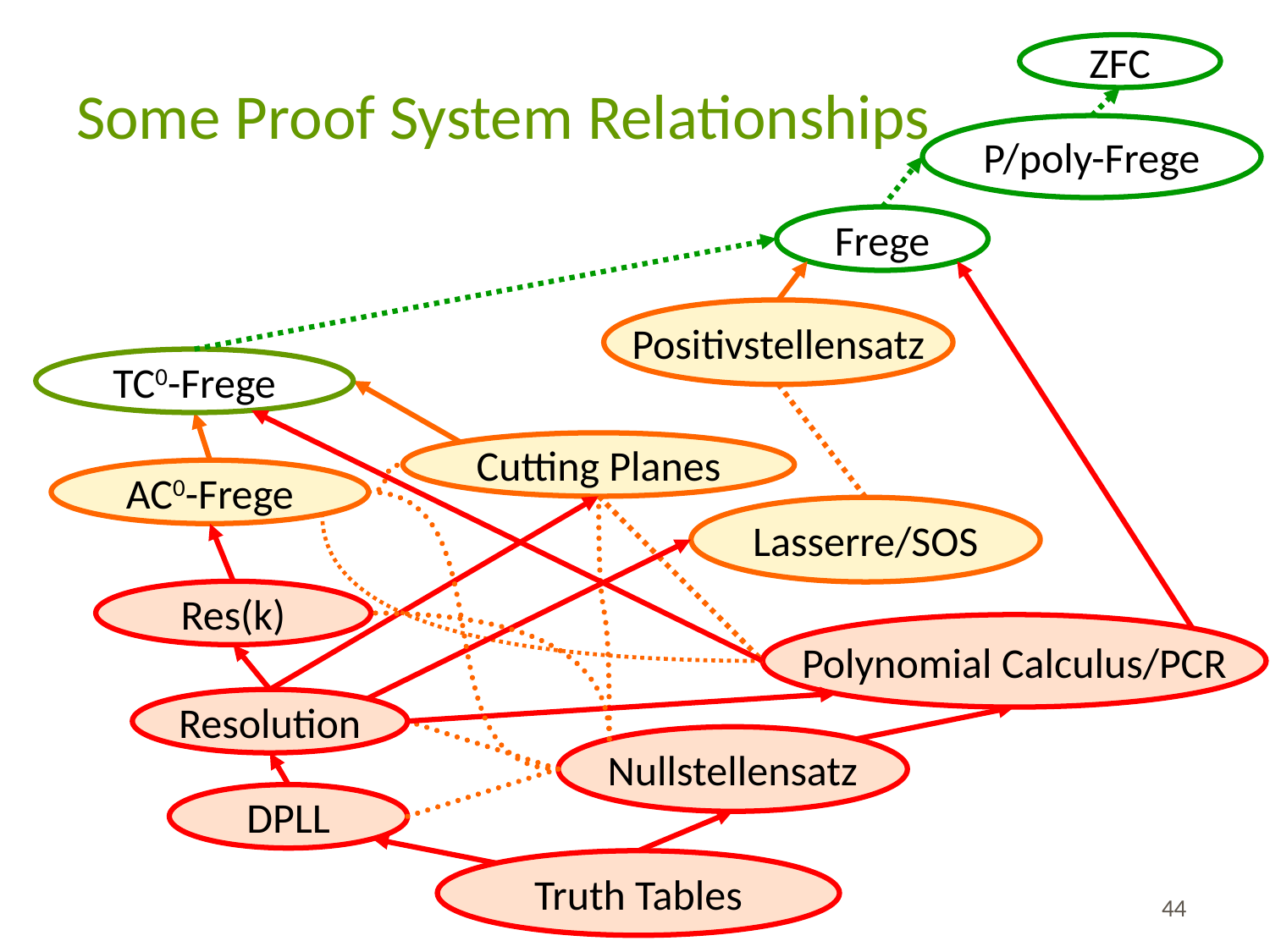

# Some Proof System Relationships
ZFC
P/poly-Frege
Frege
Positivstellensatz
TC0-Frege
Cutting Planes
AC0-Frege
Lasserre/SOS
Res(k)
Polynomial Calculus/PCR
Resolution
Nullstellensatz
DPLL
Truth Tables
44